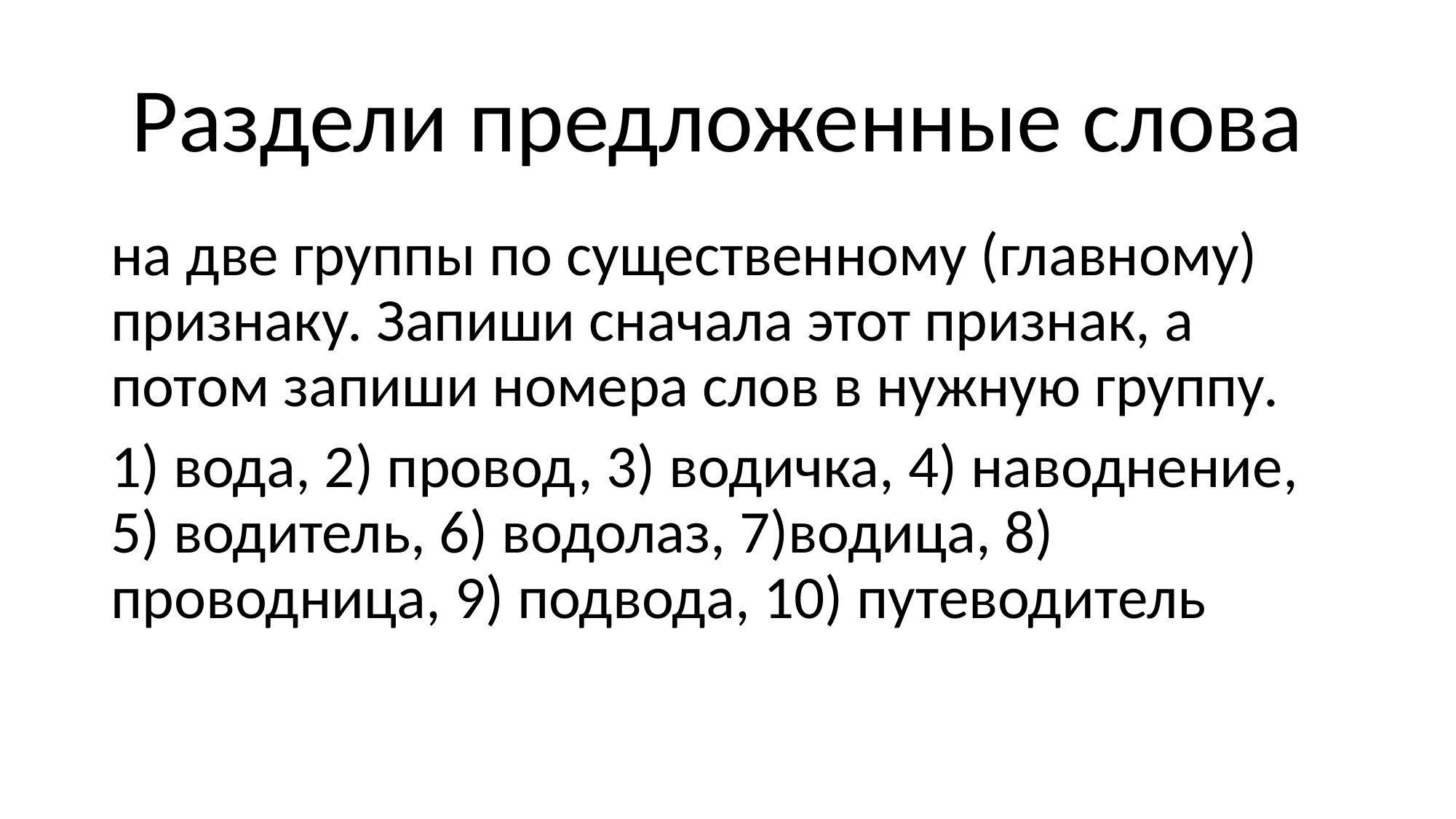

# Раздели предложенные слова
на две группы по существенному (главному) признаку. Запиши сначала этот признак, а потом запиши номера слов в нужную группу.
1) вода, 2) провод, 3) водичка, 4) наводнение, 5) водитель, 6) водолаз, 7)водица, 8) проводница, 9) подвода, 10) путеводитель